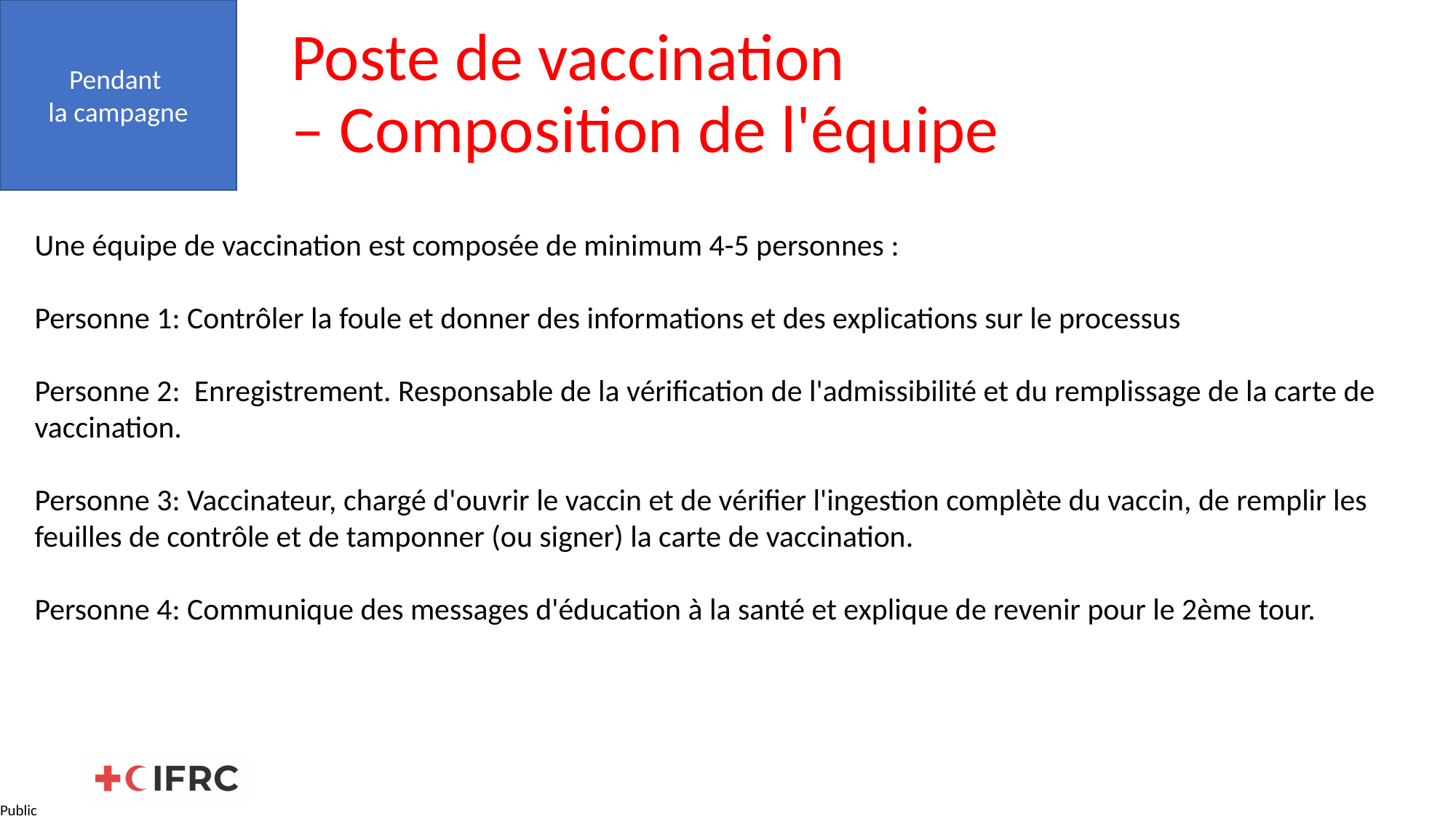

Pendant
la campagne
# Poste de vaccination – Composition de l'équipe
Une équipe de vaccination est composée de minimum 4-5 personnes :

Personne 1: Contrôler la foule et donner des informations et des explications sur le processus

Personne 2:  Enregistrement. Responsable de la vérification de l'admissibilité et du remplissage de la carte de vaccination.

Personne 3: Vaccinateur, chargé d'ouvrir le vaccin et de vérifier l'ingestion complète du vaccin, de remplir les feuilles de contrôle et de tamponner (ou signer) la carte de vaccination.

Personne 4: Communique des messages d'éducation à la santé et explique de revenir pour le 2ème tour.